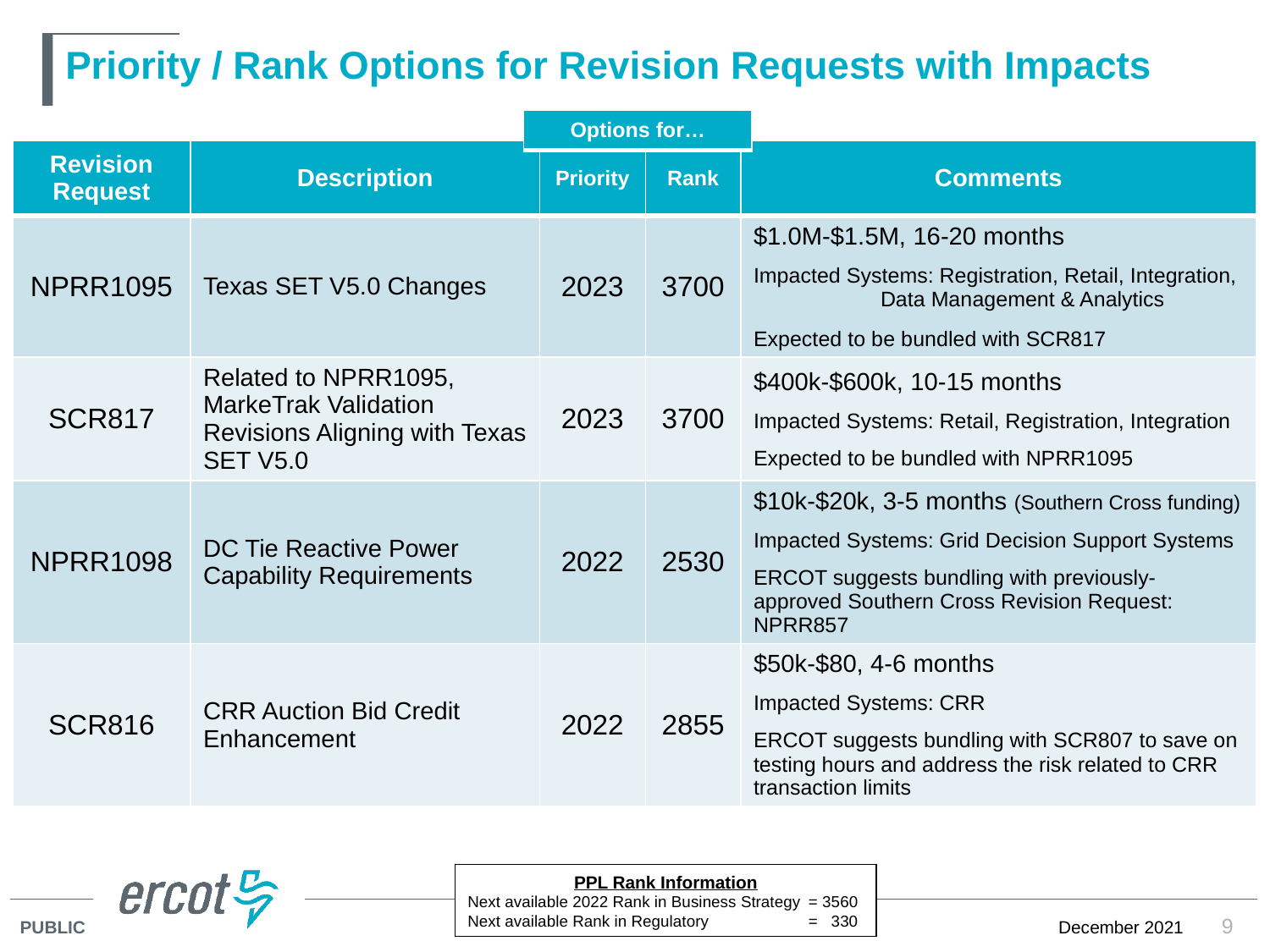

# Priority / Rank Options for Revision Requests with Impacts
| Options for… |
| --- |
| Revision Request | Description | Priority | Rank | Comments |
| --- | --- | --- | --- | --- |
| NPRR1095 | Texas SET V5.0 Changes | 2023 | 3700 | $1.0M-$1.5M, 16-20 months Impacted Systems: Registration, Retail, Integration, Data Management & Analytics Expected to be bundled with SCR817 |
| SCR817 | Related to NPRR1095, MarkeTrak Validation Revisions Aligning with Texas SET V5.0 | 2023 | 3700 | $400k-$600k, 10-15 months Impacted Systems: Retail, Registration, Integration Expected to be bundled with NPRR1095 |
| NPRR1098 | DC Tie Reactive Power Capability Requirements | 2022 | 2530 | $10k-$20k, 3-5 months (Southern Cross funding) Impacted Systems: Grid Decision Support Systems ERCOT suggests bundling with previously-approved Southern Cross Revision Request: NPRR857 |
| SCR816 | CRR Auction Bid Credit Enhancement | 2022 | 2855 | $50k-$80, 4-6 months Impacted Systems: CRR ERCOT suggests bundling with SCR807 to save on testing hours and address the risk related to CRR transaction limits |
PPL Rank Information
Next available 2022 Rank in Business Strategy 	= 3560
Next available Rank in Regulatory	=   330
9